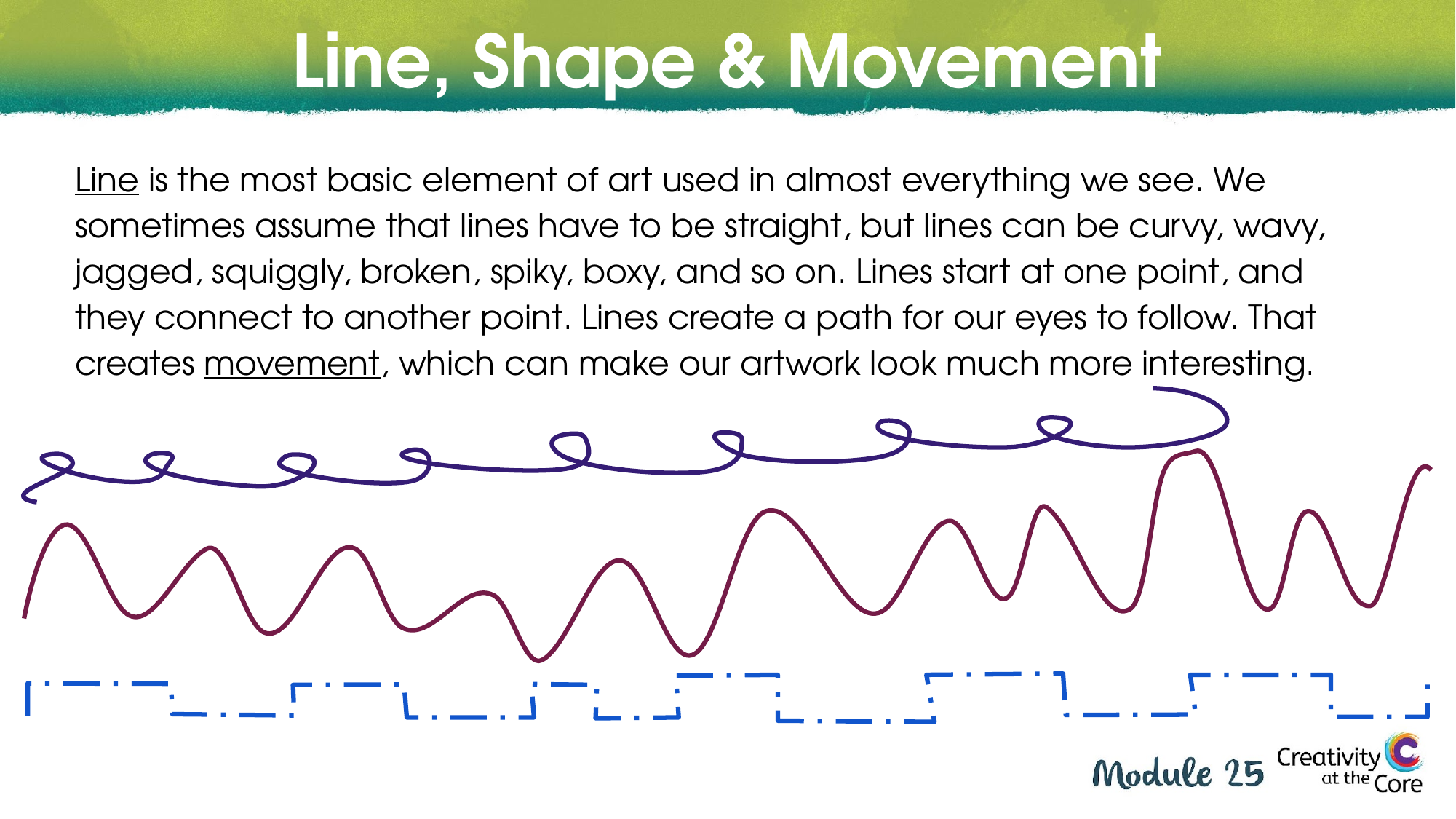

Line, Shape & Movement
Line is the most basic element of art used in almost everything we see. We sometimes assume that lines have to be straight, but lines can be curvy, wavy, jagged, squiggly, broken, spiky, boxy, and so on. Lines start at one point, and they connect to another point. Lines create a path for our eyes to follow. That creates movement, which can make our artwork look much more interesting.